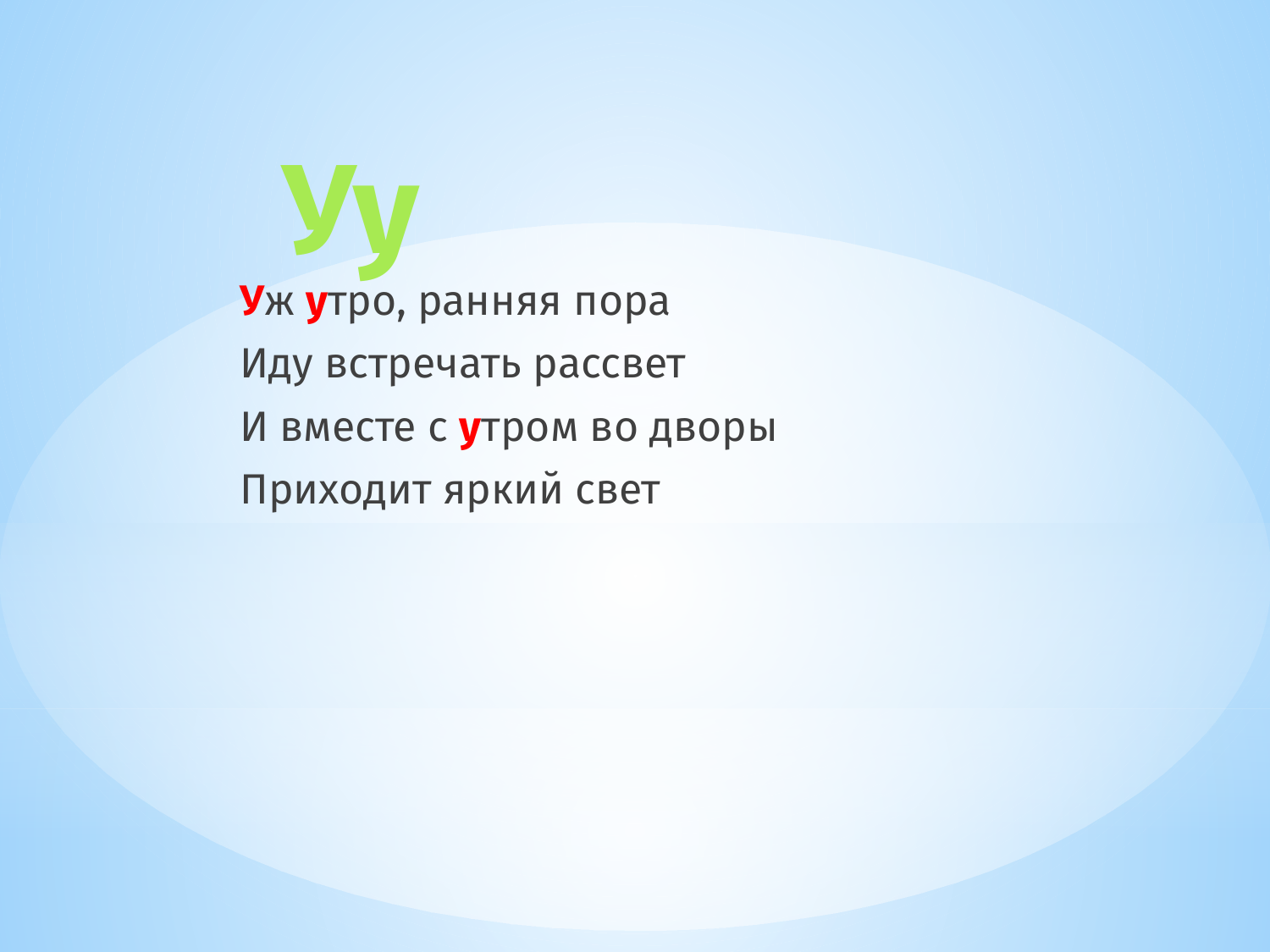

# Уу
Уж утро, ранняя пора
Иду встречать рассвет
И вместе с утром во дворы
Приходит яркий свет